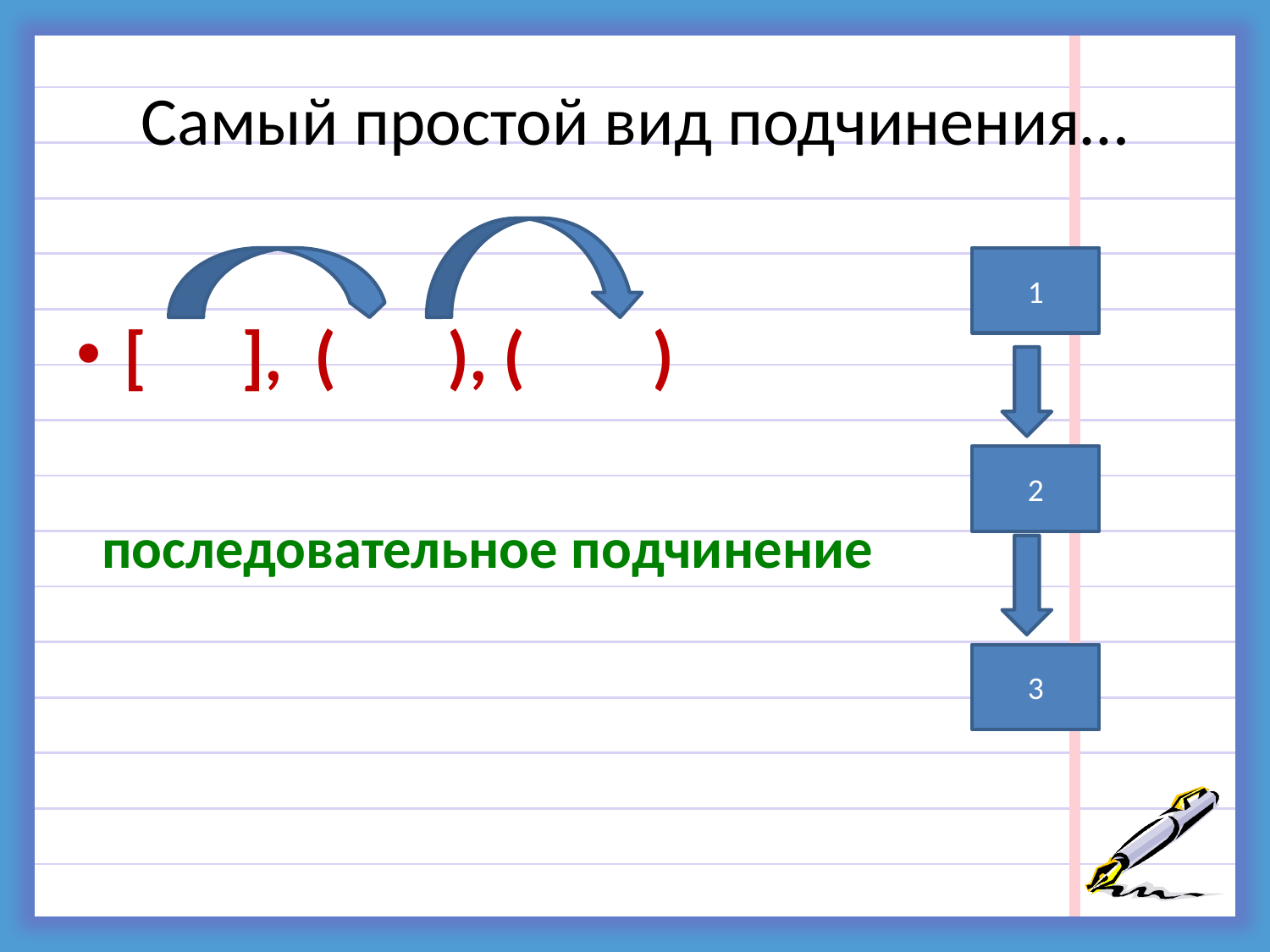

# Самый простой вид подчинения…

[      ],  (       ), (        )

1

2
последовательное подчинение

3